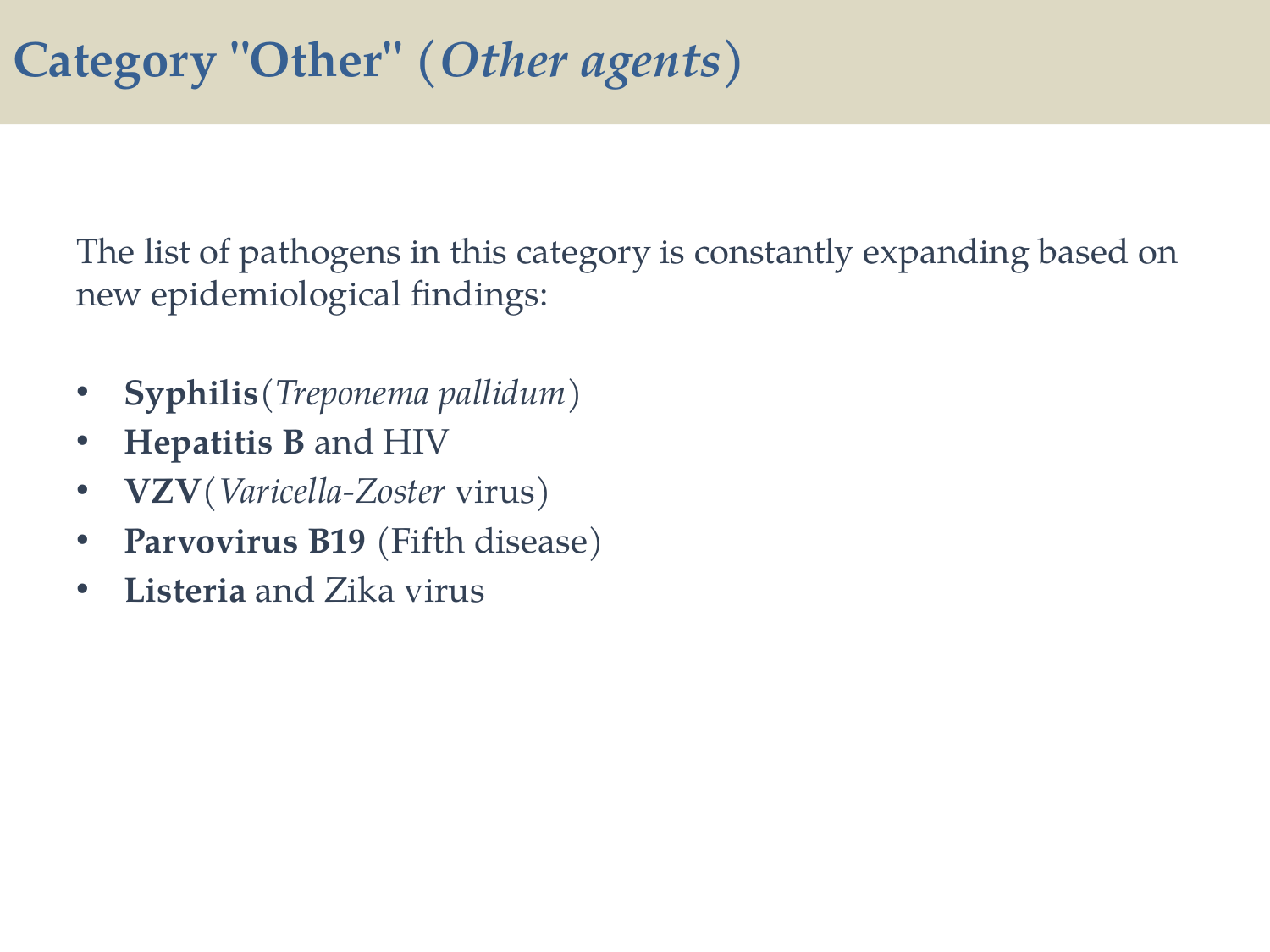

# Category "Other" (Other agents)
The list of pathogens in this category is constantly expanding based on new epidemiological findings:

Syphilis(Treponema pallidum)
Hepatitis B and HIV
VZV(Varicella-Zoster virus)
Parvovirus B19 (Fifth disease)
Listeria and Zika virus